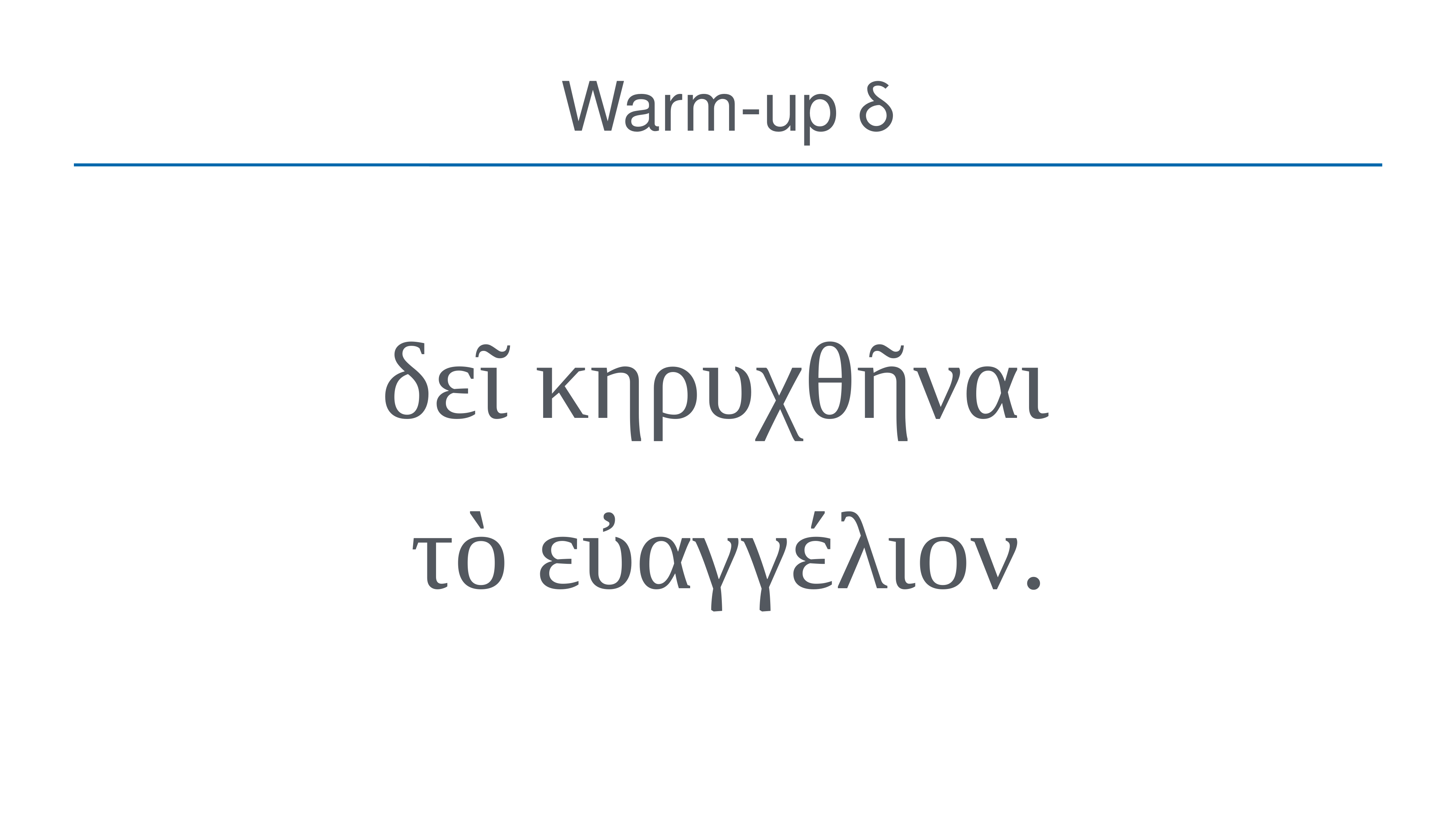

# Warm-up δ
δεῖ κηρυχθῆναι
τὸ εὐαγγέλιον.